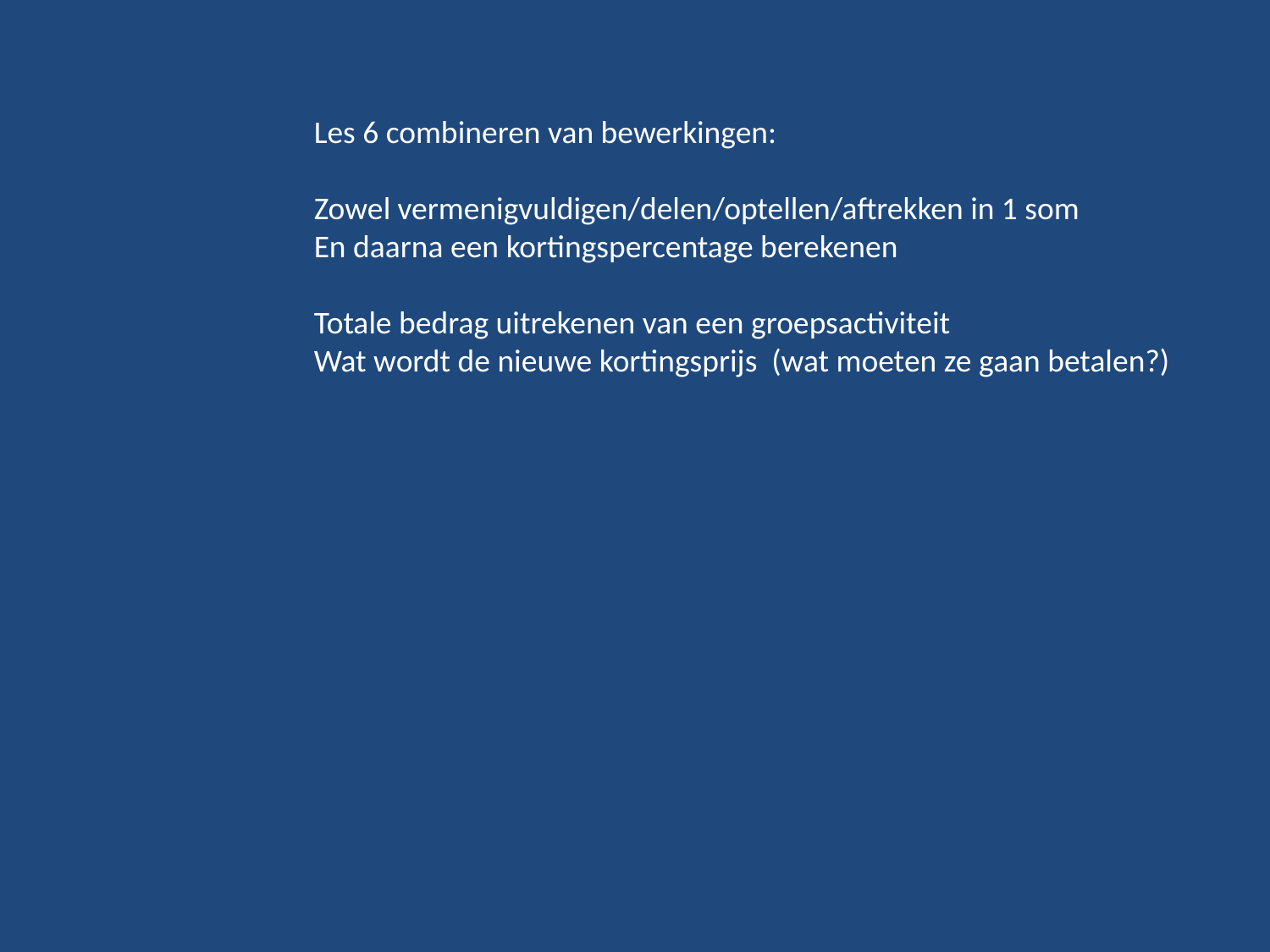

Les 6 combineren van bewerkingen:

Zowel vermenigvuldigen/delen/optellen/aftrekken in 1 som
En daarna een kortingspercentage berekenen

Totale bedrag uitrekenen van een groepsactiviteit
Wat wordt de nieuwe kortingsprijs  (wat moeten ze gaan betalen?)